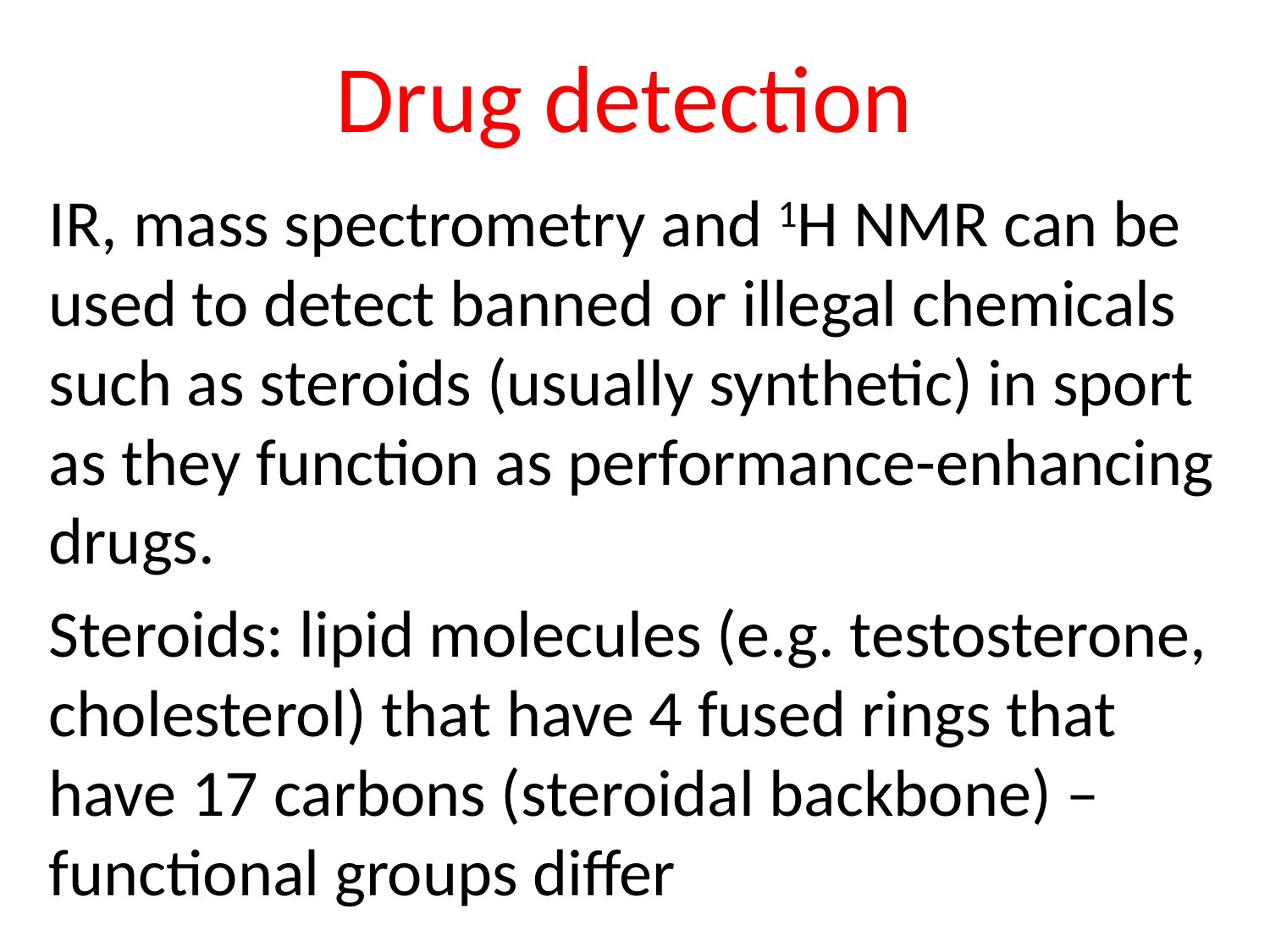

# Drug detection
IR, mass spectrometry and 1H NMR can be used to detect banned or illegal chemicals such as steroids (usually synthetic) in sport as they function as performance-enhancing drugs.
Steroids: lipid molecules (e.g. testosterone, cholesterol) that have 4 fused rings that have 17 carbons (steroidal backbone) – functional groups differ